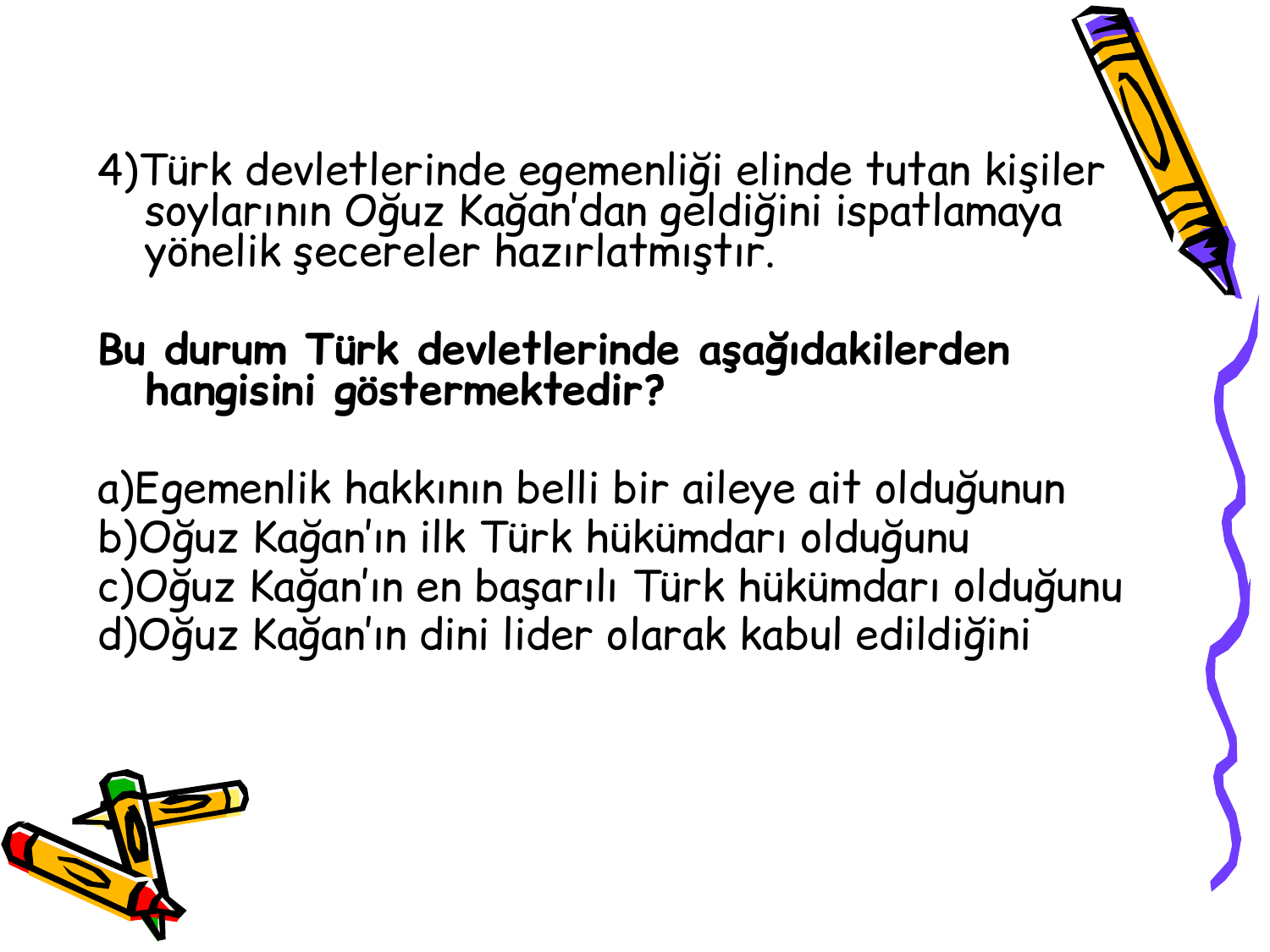

4)Türk devletlerinde egemenliği elinde tutan kişiler soylarının Oğuz Kağan’dan geldiğini ispatlamaya yönelik şecereler hazırlatmıştır.

Bu durum Türk devletlerinde aşağıdakilerden hangisini göstermektedir?

a)Egemenlik hakkının belli bir aileye ait olduğunun
b)Oğuz Kağan’ın ilk Türk hükümdarı olduğunu
c)Oğuz Kağan’ın en başarılı Türk hükümdarı olduğunu
d)Oğuz Kağan’ın dini lider olarak kabul edildiğini